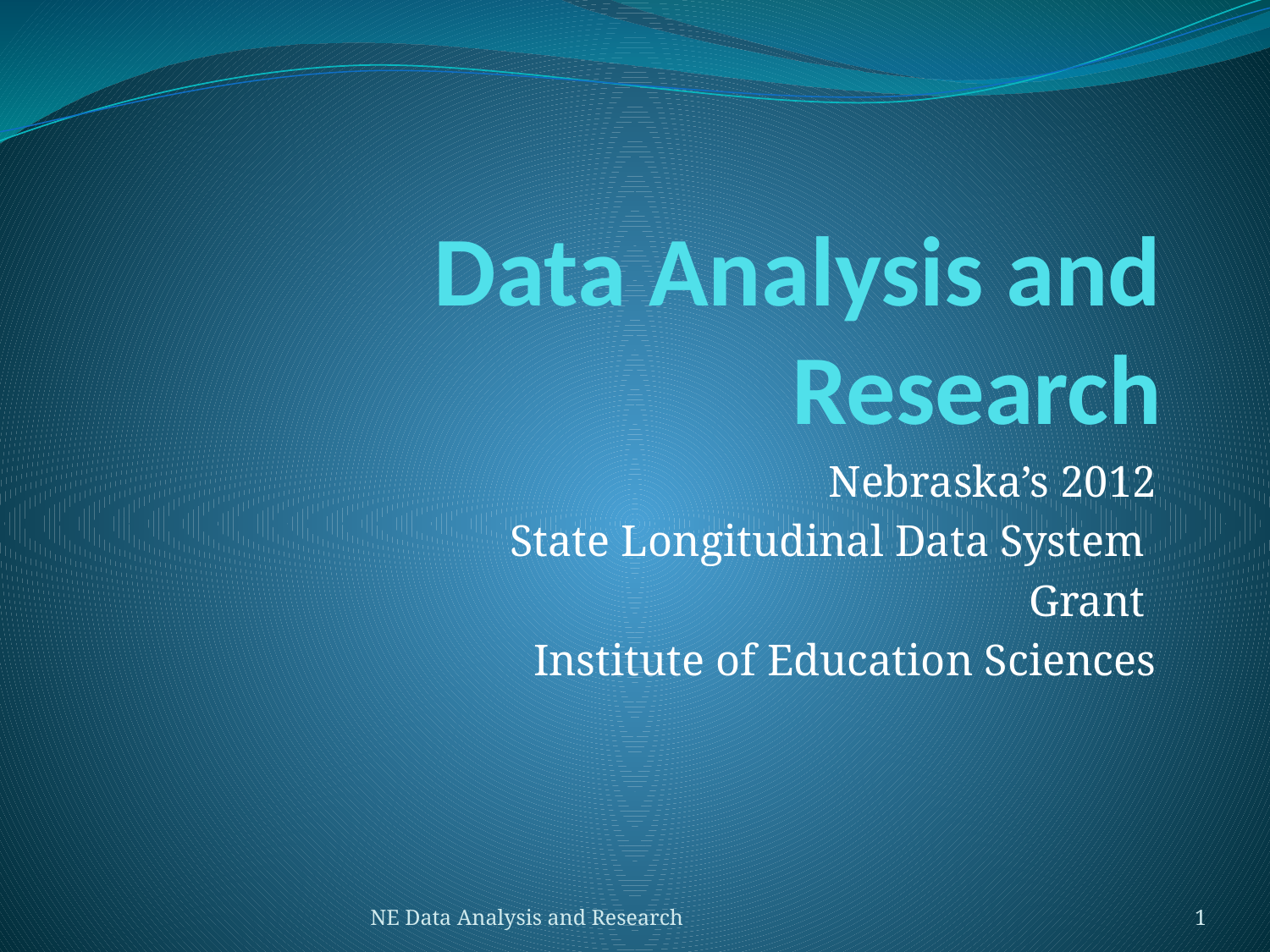

# Data Analysis and Research
Nebraska’s 2012
State Longitudinal Data System
Grant
Institute of Education Sciences
NE Data Analysis and Research
1